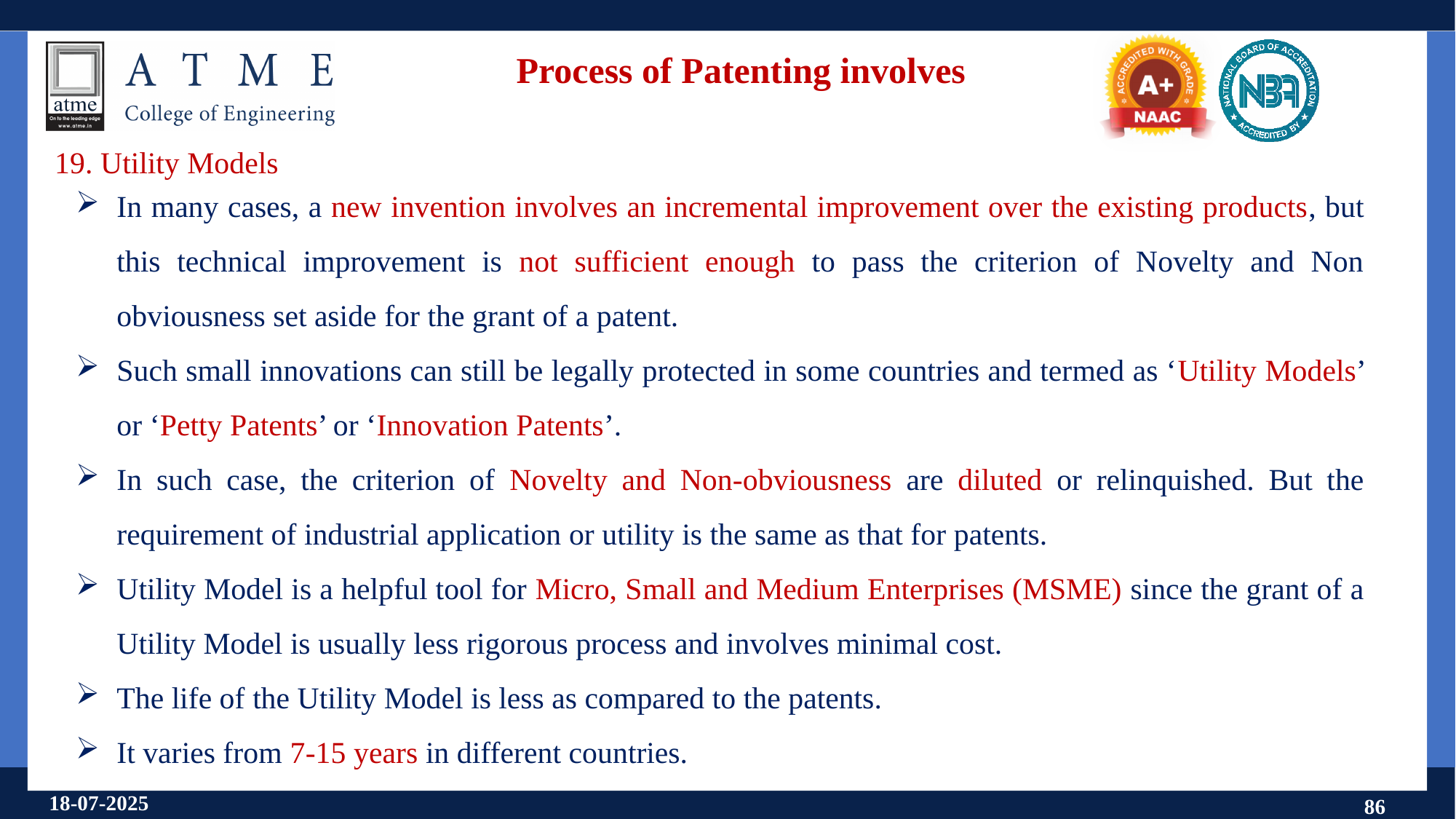

# Process of Patenting involves
19. Utility Models

In many cases, a new invention involves an incremental improvement over the existing products, but this technical improvement is not sufficient enough to pass the criterion of Novelty and Non obviousness set aside for the grant of a patent.
Such small innovations can still be legally protected in some countries and termed as ‘Utility Models’ or ‘Petty Patents’ or ‘Innovation Patents’.
In such case, the criterion of Novelty and Non-obviousness are diluted or relinquished. But the requirement of industrial application or utility is the same as that for patents.
Utility Model is a helpful tool for Micro, Small and Medium Enterprises (MSME) since the grant of a Utility Model is usually less rigorous process and involves minimal cost.
The life of the Utility Model is less as compared to the patents.
It varies from 7-15 years in different countries.
18-07-2025
86